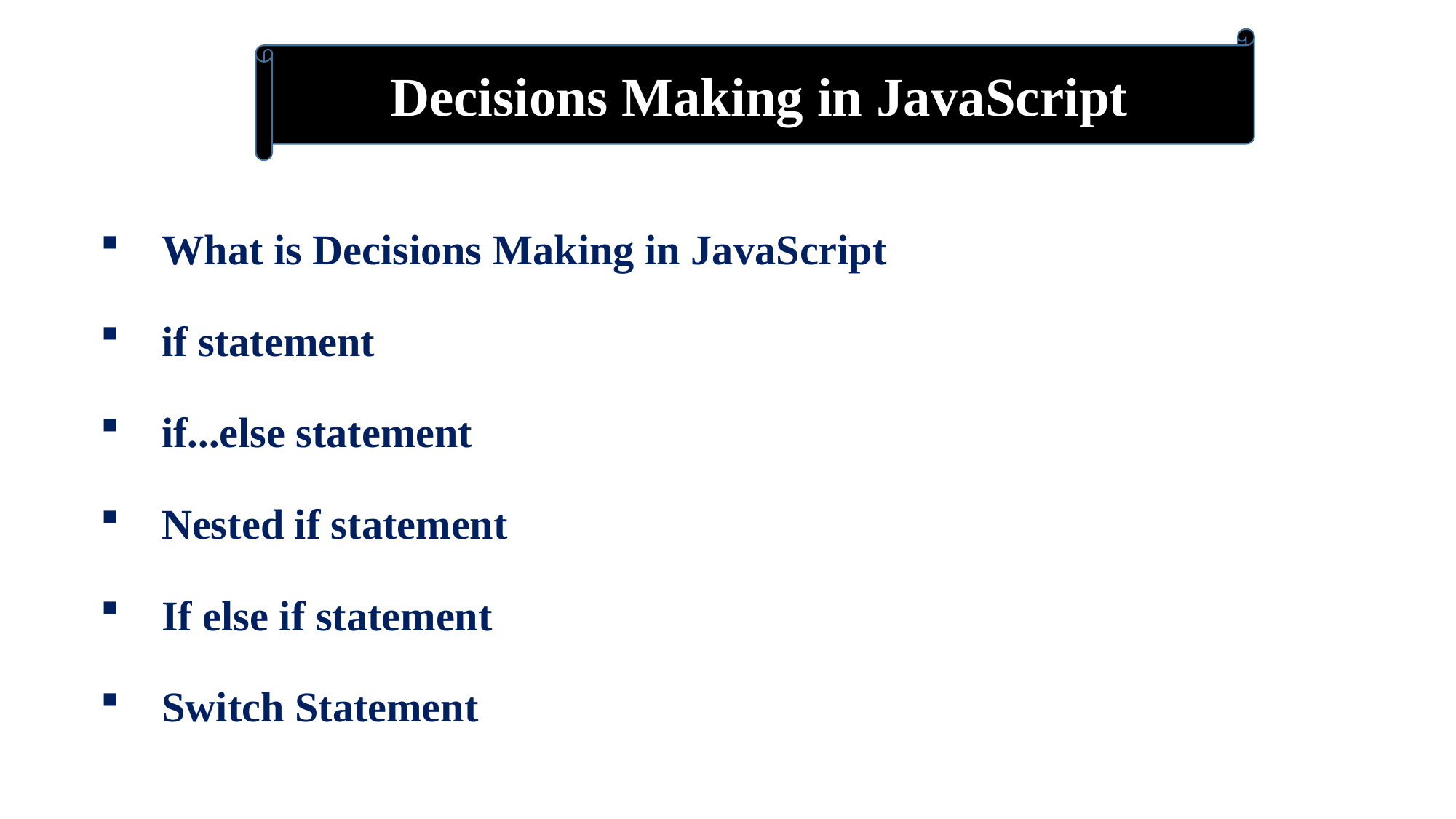

Decisions Making in JavaScript
What is Decisions Making in JavaScript
if statement
if...else statement
Nested if statement
If else if statement
Switch Statement